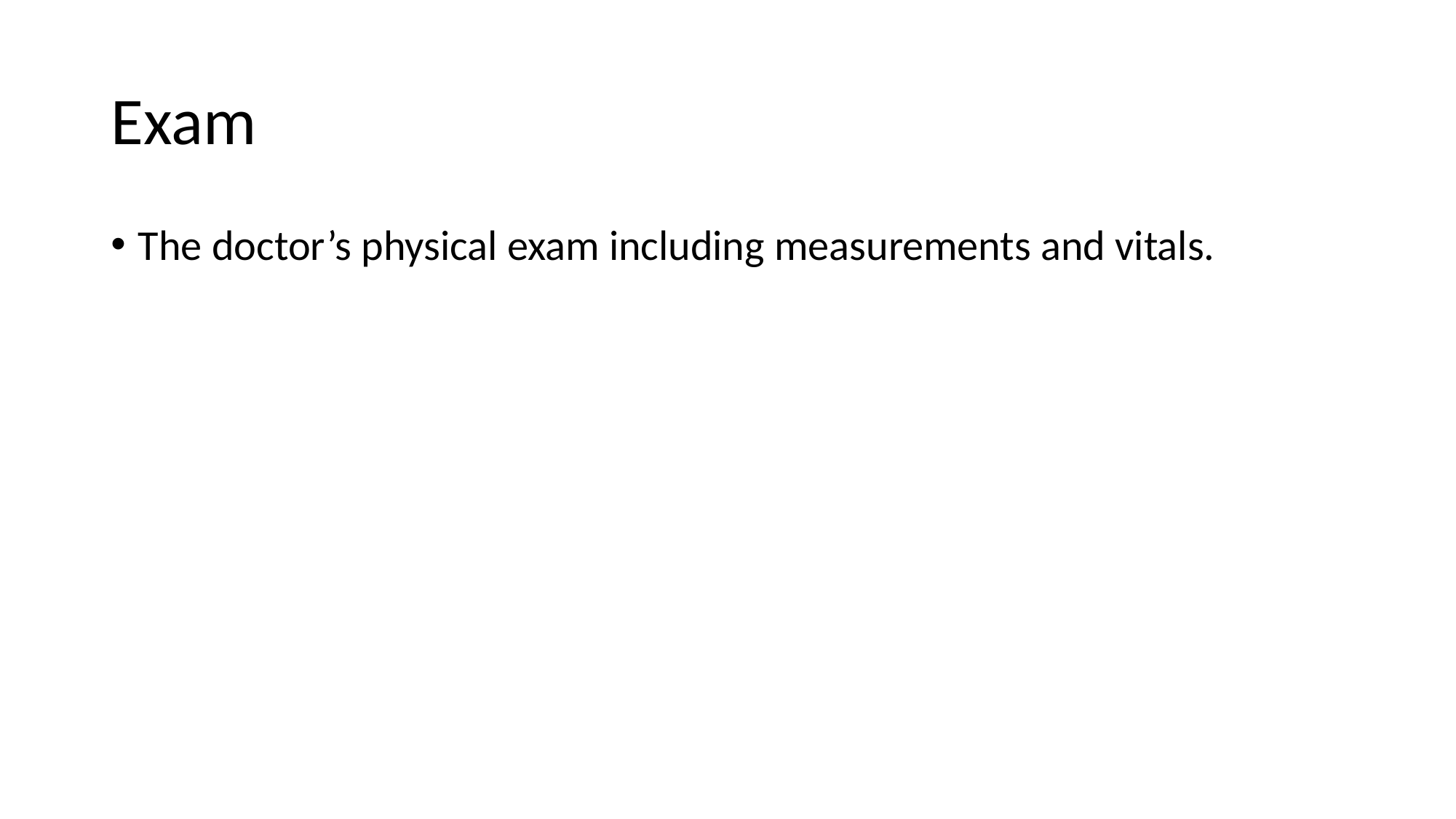

# Exam
The doctor’s physical exam including measurements and vitals.